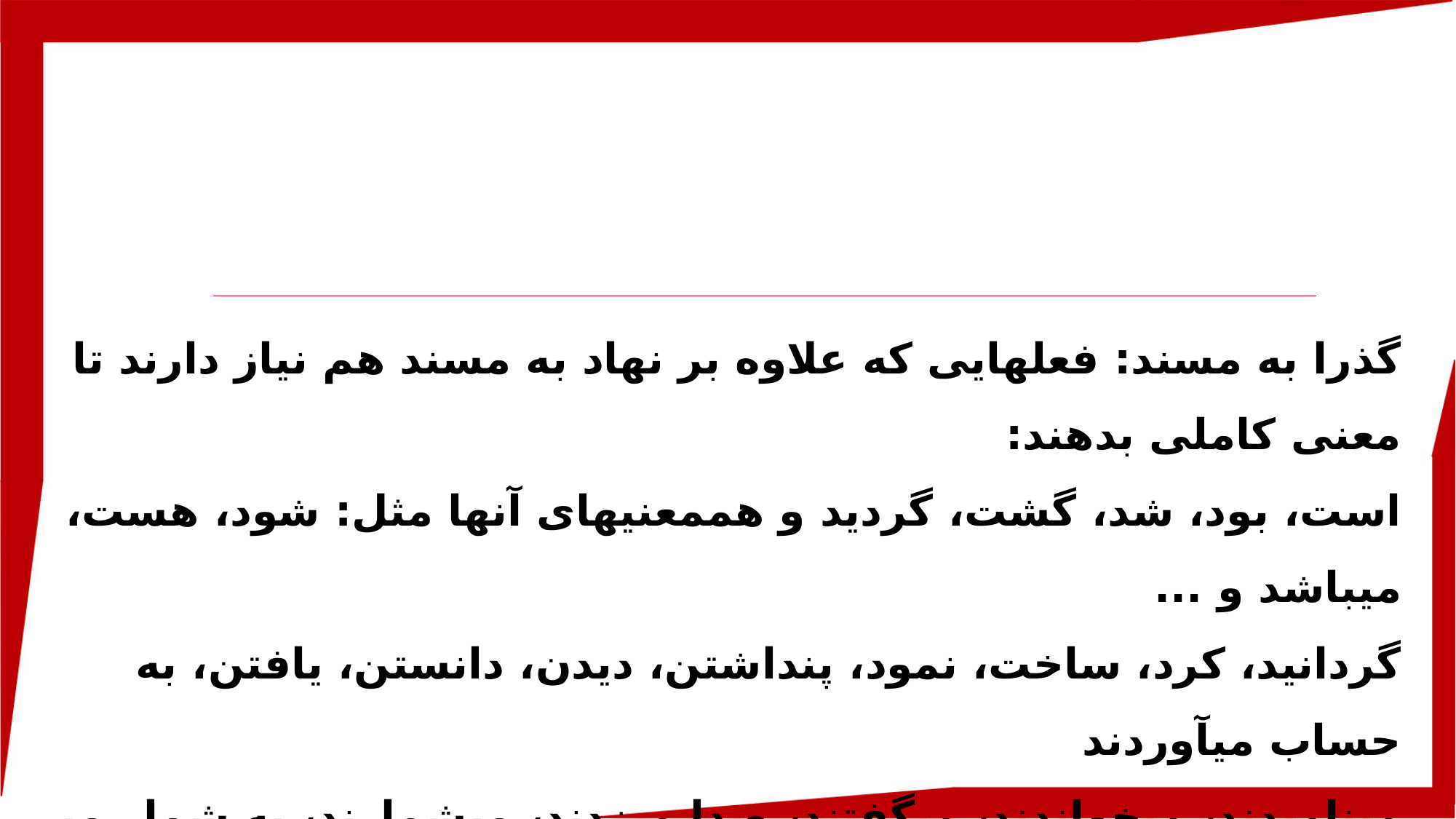

گذرا به مسند: فعل­هایی که علاوه بر نهاد به مسند هم نیاز دارند تا معنی کاملی بدهند:
است، بود، شد، گشت، گردید و هم­معنی­های آن­ها مثل: شود، هست، می­باشد و ...
گردانید، کرد، ساخت، نمود، پنداشتن، دیدن، دانستن، یافتن، به حساب می­آوردند
می­نامیدند، می­خواندند، می­گفتند، صدا می­زدند، می­شمارند، به شمار می­آوردند و ...